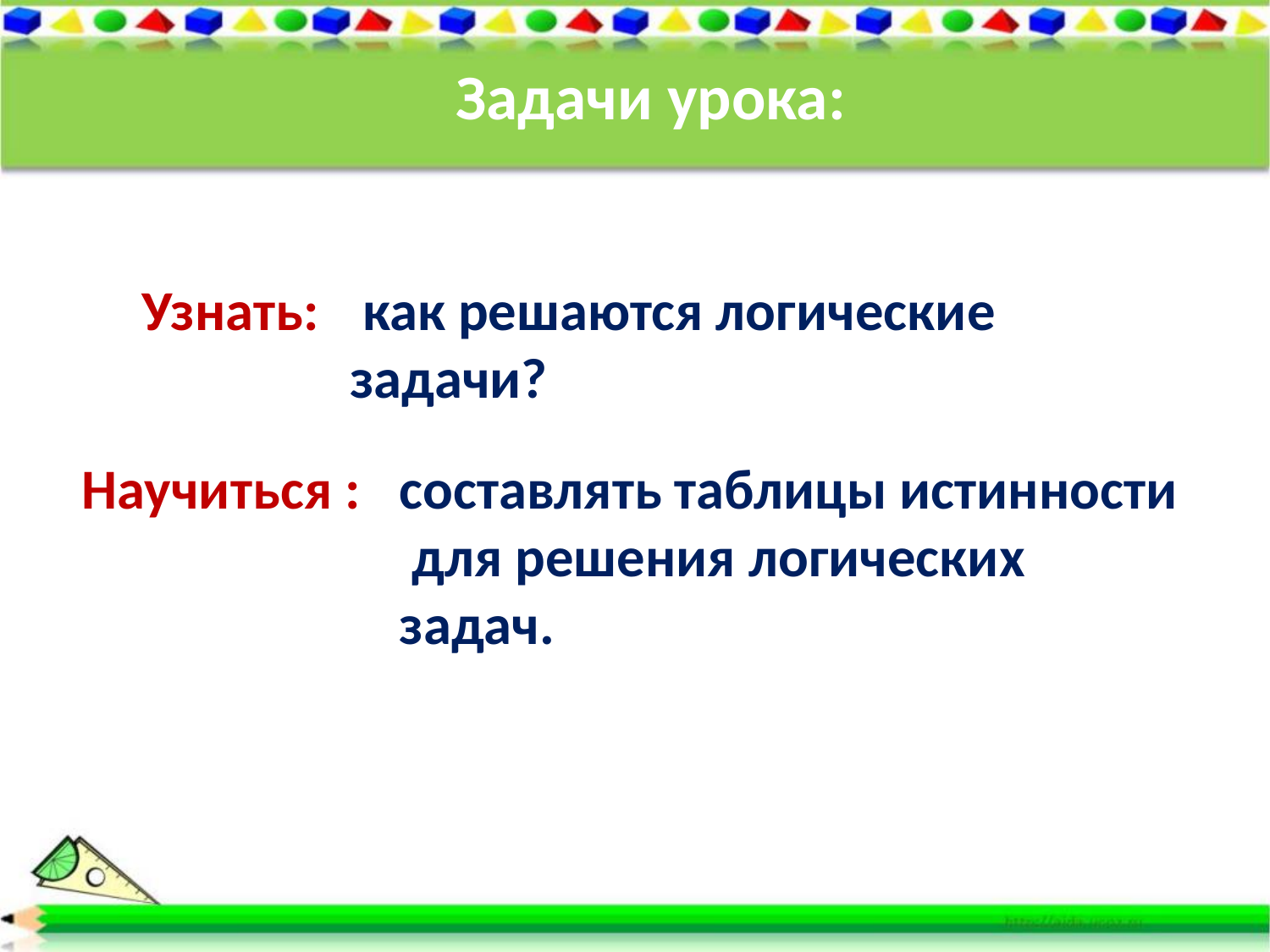

# Задачи урока:
Узнать:
 как решаются логические задачи?
Научиться :
составлять таблицы истинности  для решения логических задач.